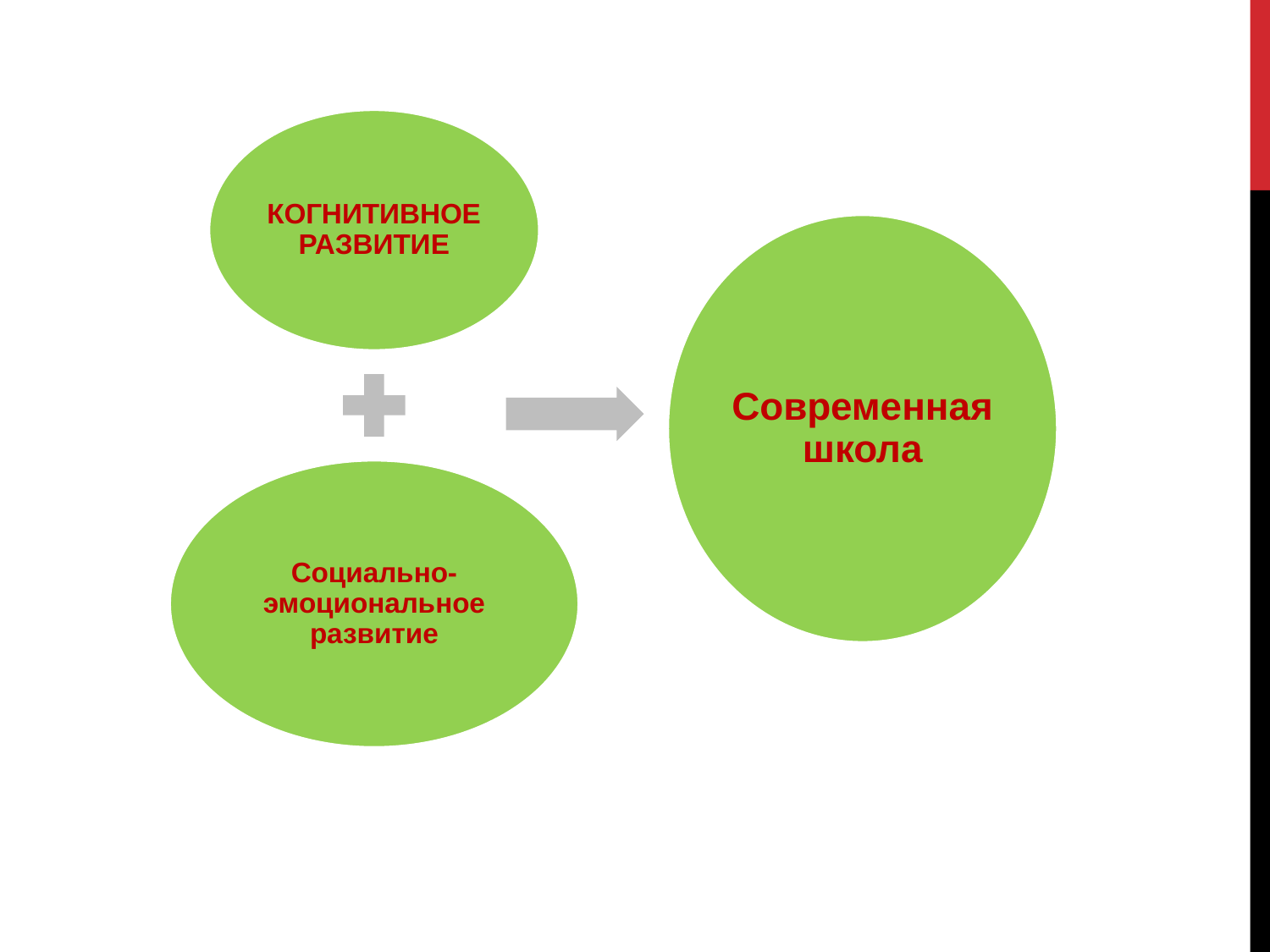

#
КОГНИТИВНОЕ РАЗВИТИЕ

Социально-эмоциональное развитие

Современная школа